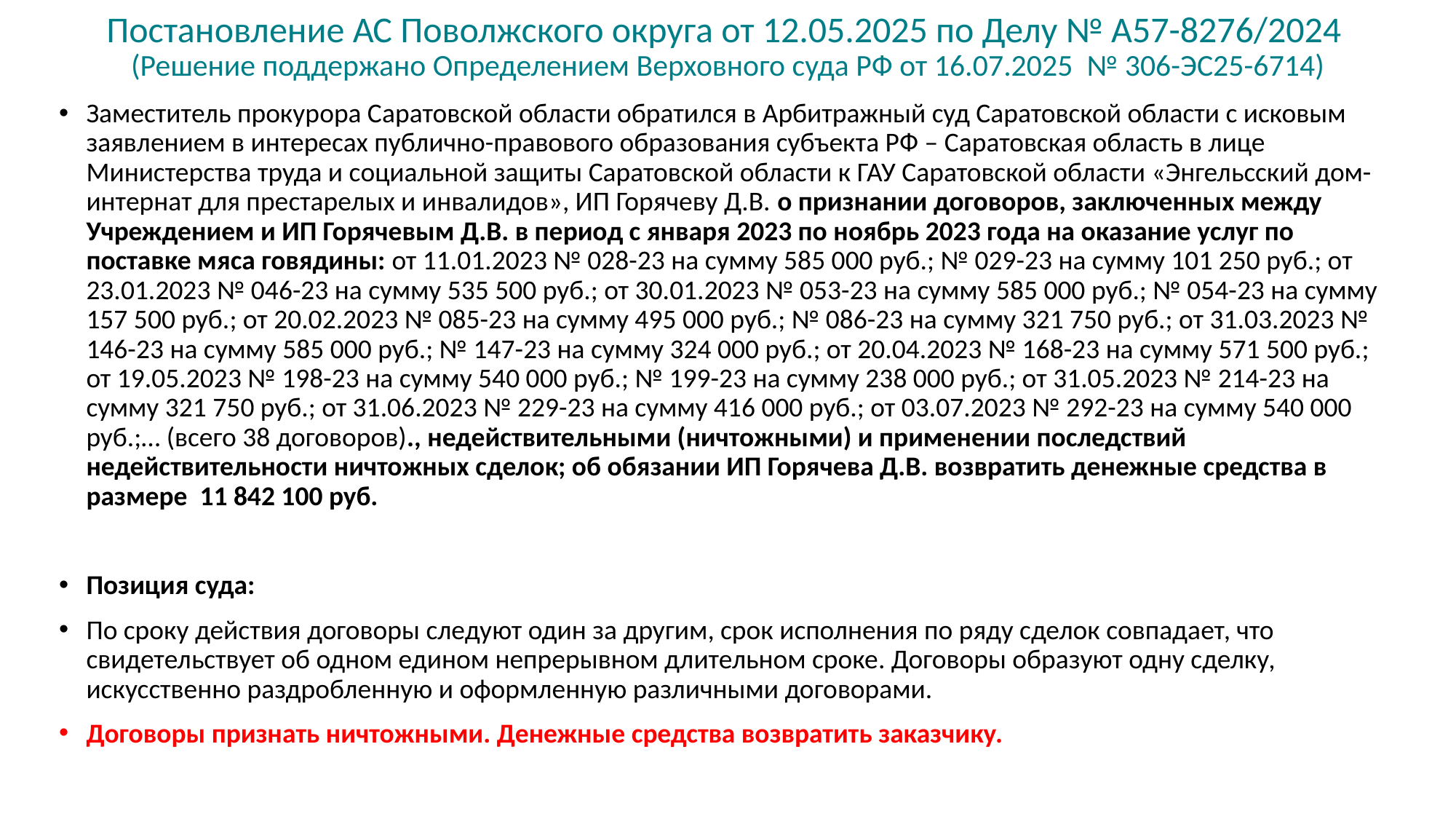

# Постановление АС Поволжского округа от 12.05.2025 по Делу № А57-8276/2024 (Решение поддержано Определением Верховного суда РФ от 16.07.2025  № 306-ЭС25-6714)
Заместитель прокурора Саратовской области обратился в Арбитражный суд Саратовской области с исковым заявлением в интересах публично-правового образования субъекта РФ – Саратовская область в лице Министерства труда и социальной защиты Саратовской области к ГАУ Саратовской области «Энгельсский дом-интернат для престарелых и инвалидов», ИП Горячеву Д.В. о признании договоров, заключенных между Учреждением и ИП Горячевым Д.В. в период с января 2023 по ноябрь 2023 года на оказание услуг по поставке мяса говядины: от 11.01.2023 № 028-23 на сумму 585 000 руб.; № 029-23 на сумму 101 250 руб.; от 23.01.2023 № 046-23 на сумму 535 500 руб.; от 30.01.2023 № 053-23 на сумму 585 000 руб.; № 054-23 на сумму 157 500 руб.; от 20.02.2023 № 085-23 на сумму 495 000 руб.; № 086-23 на сумму 321 750 руб.; от 31.03.2023 № 146-23 на сумму 585 000 руб.; № 147-23 на сумму 324 000 руб.; от 20.04.2023 № 168-23 на сумму 571 500 руб.; от 19.05.2023 № 198-23 на сумму 540 000 руб.; № 199-23 на сумму 238 000 руб.; от 31.05.2023 № 214-23 на сумму 321 750 руб.; от 31.06.2023 № 229-23 на сумму 416 000 руб.; от 03.07.2023 № 292-23 на сумму 540 000 руб.;… (всего 38 договоров)., недействительными (ничтожными) и применении последствий недействительности ничтожных сделок; об обязании ИП Горячева Д.В. возвратить денежные средства в размере  11 842 100 руб.

Позиция суда:
По сроку действия договоры следуют один за другим, срок исполнения по ряду сделок совпадает, что свидетельствует об одном едином непрерывном длительном сроке. Договоры образуют одну сделку, искусственно раздробленную и оформленную различными договорами.
Договоры признать ничтожными. Денежные средства возвратить заказчику.